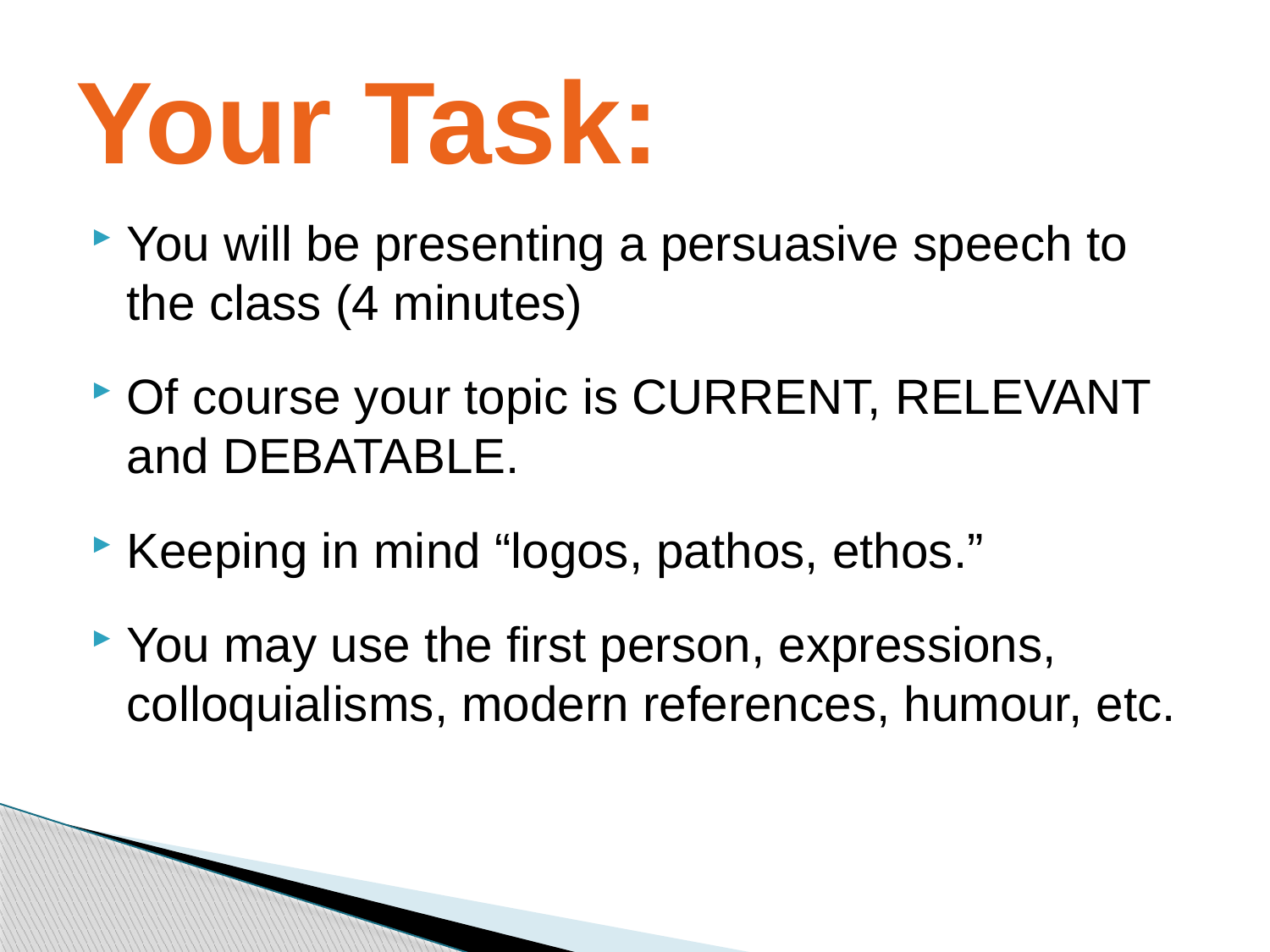

# Your Task:
You will be presenting a persuasive speech to the class (4 minutes)

Of course your topic is CURRENT, RELEVANT and DEBATABLE.

Keeping in mind “logos, pathos, ethos.”

You may use the first person, expressions, colloquialisms, modern references, humour, etc.